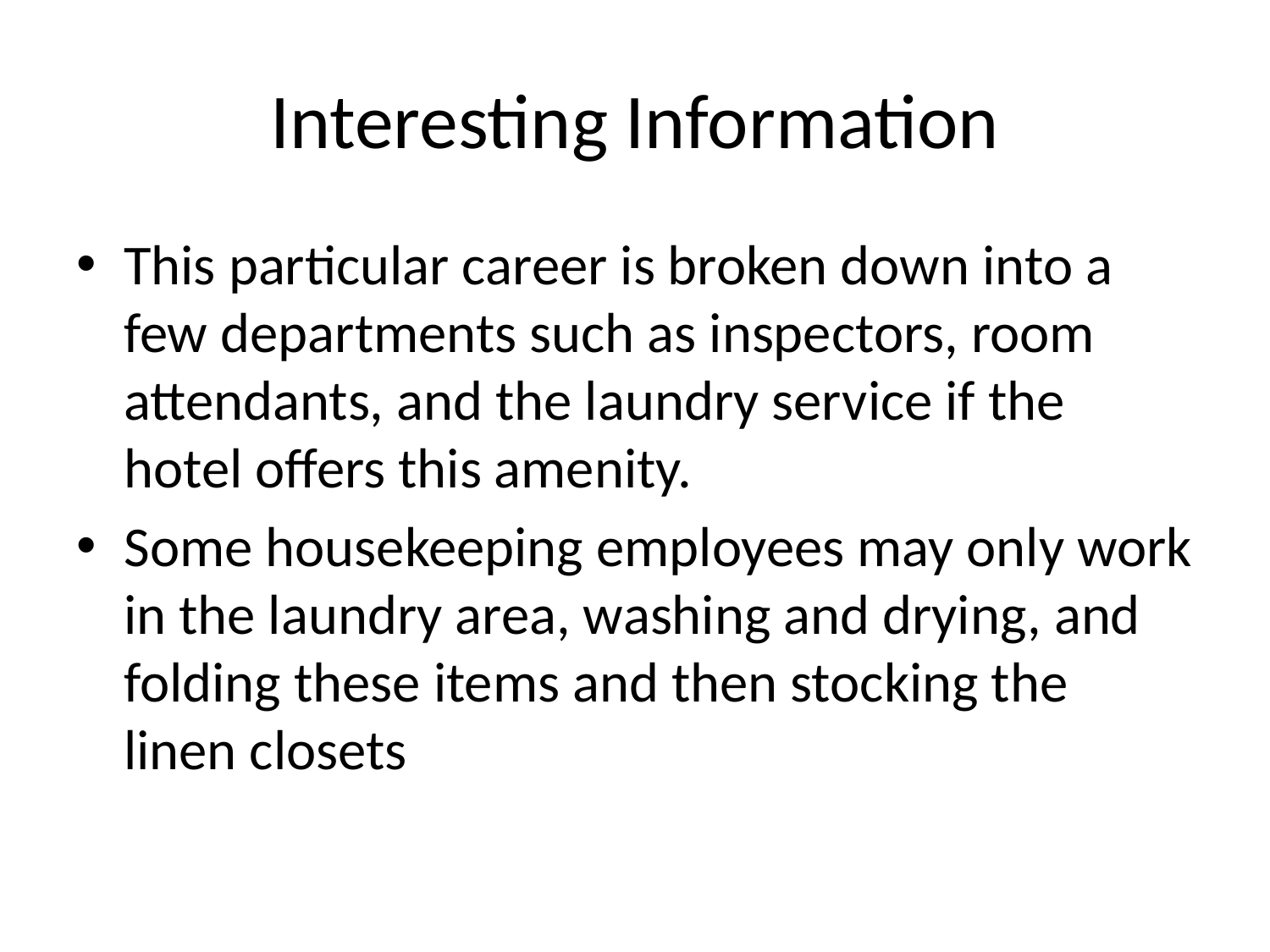

# Interesting Information
This particular career is broken down into a few departments such as inspectors, room attendants, and the laundry service if the hotel offers this amenity.
Some housekeeping employees may only work in the laundry area, washing and drying, and folding these items and then stocking the linen closets